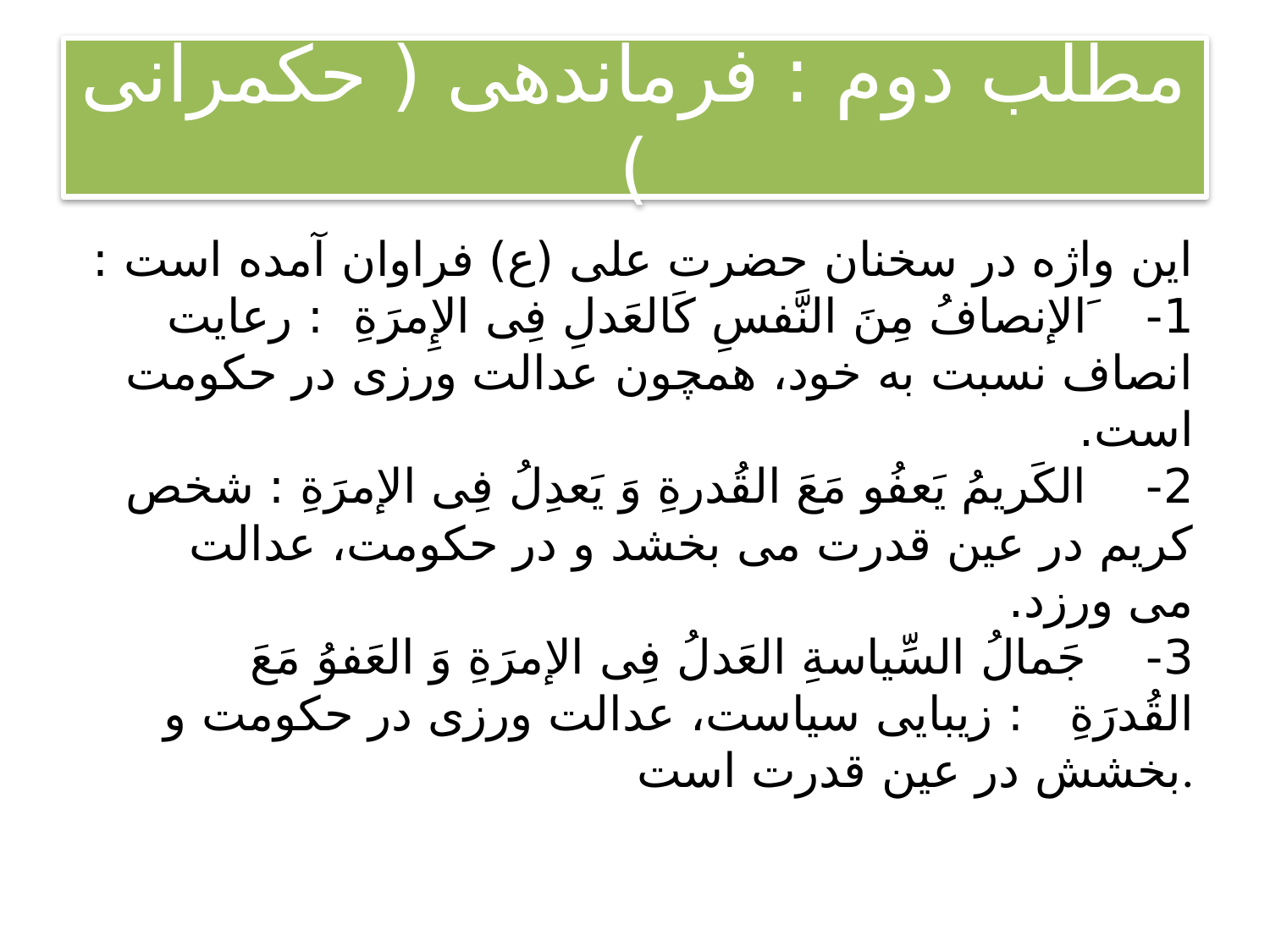

# مطلب دوم : فرماندهی ( حکمرانی )
این واژه در سخنان حضرت علی (ع) فراوان آمده است :
1-    َالإنصافُ مِنَ النَّفسِ کَالعَدلِ فِی الإِمرَةِ  : رعایت انصاف نسبت به خود، همچون عدالت ورزی در حکومت است.
2-    الکَریمُ یَعفُو مَعَ القُدرةِ وَ یَعدِلُ فِی الإمرَةِ : شخص کریم در عین قدرت می بخشد و در حکومت، عدالت می ورزد.
3-    جَمالُ السِّیاسةِ العَدلُ فِی الإمرَةِ وَ العَفوُ مَعَ القُدرَةِ   : زیبایی سیاست، عدالت ورزی در حکومت و بخشش در عین قدرت است.